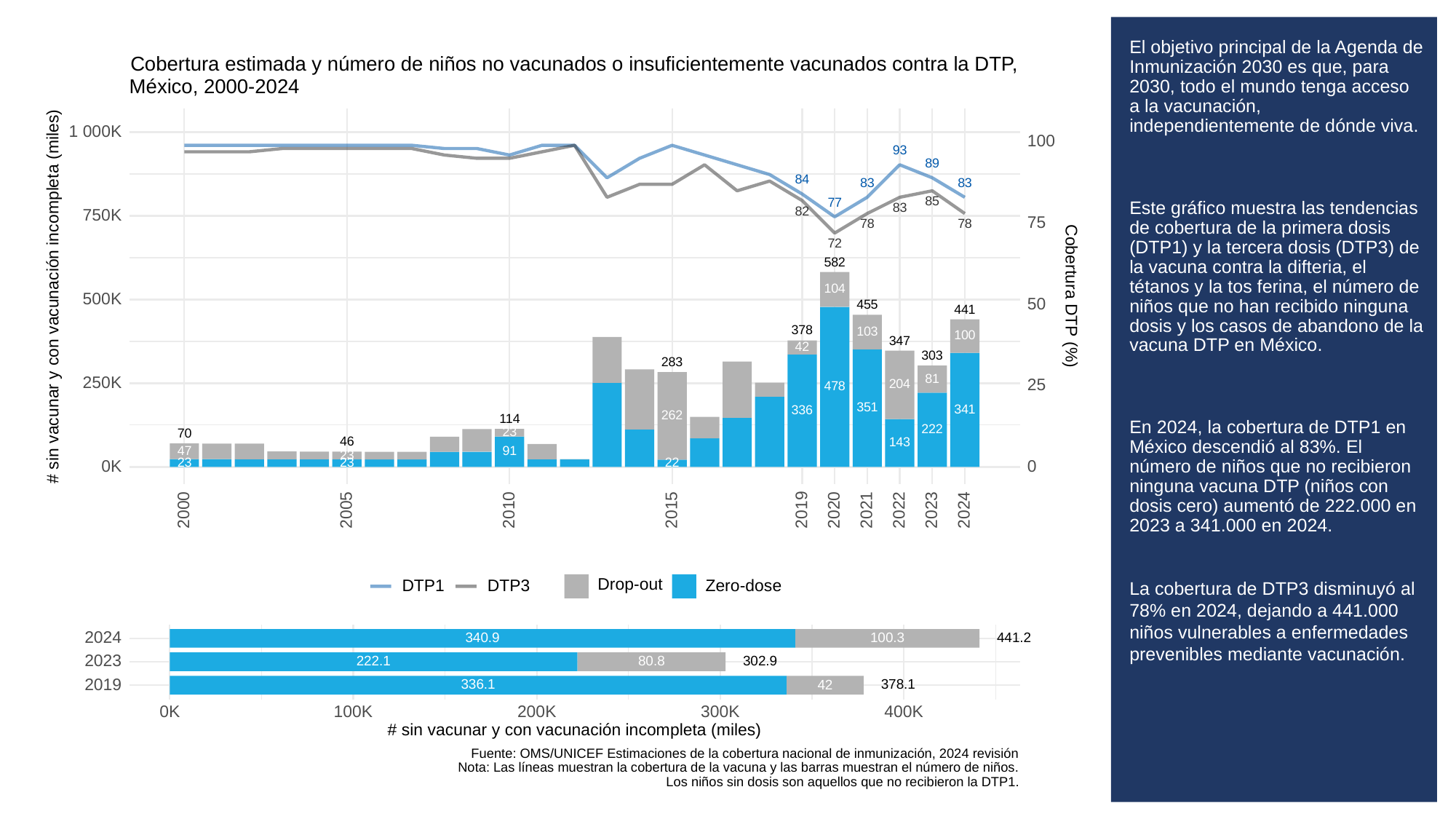

# El objetivo principal de la Agenda de Inmunización 2030 es que, para 2030, todo el mundo tenga acceso a la vacunación, independientemente de dónde viva.

Este gráfico muestra las tendencias de cobertura de la primera dosis (DTP1) y la tercera dosis (DTP3) de la vacuna contra la difteria, el tétanos y la tos ferina, el número de niños que no han recibido ninguna dosis y los casos de abandono de la vacuna DTP en México.

En 2024, la cobertura de DTP1 en México descendió al 83%. El número de niños que no recibieron ninguna vacuna DTP (niños con dosis cero) aumentó de 222.000 en 2023 a 341.000 en 2024.

La cobertura de DTP3 disminuyó al 78% en 2024, dejando a 441.000 niños vulnerables a enfermedades prevenibles mediante vacunación.

Cobertura estimada y número de niños no vacunados o insuficientemente vacunados contra la DTP,
México, 2000-2024

1 000K

100

93
89

84
83
83
85
77
83
82
750K

75
78
78
72

582

104
# sin vacunar y con vacunación incompleta (miles)
Cobertura DTP (%)
500K
50

455
441

378
103
100
347

42

303

283

81
250K
25
204
478

351
341
336
262
114

222

23

70

46
143

47
91
23

23
23
22

0K
0

2023
2000
2005
2010
2015
2019
2020
2021
2022
2024

Drop-out
DTP3
Zero-dose
DTP1

2024
340.9
100.3
441.2

2023
302.9
80.8
222.1

2019
336.1
378.1
42

300K
0K
100K
200K
400K
# sin vacunar y con vacunación incompleta (miles)
Fuente: OMS/UNICEF Estimaciones de la cobertura nacional de inmunización, 2024 revisión
Nota: Las líneas muestran la cobertura de la vacuna y las barras muestran el número de niños.
Los niños sin dosis son aquellos que no recibieron la DTP1.